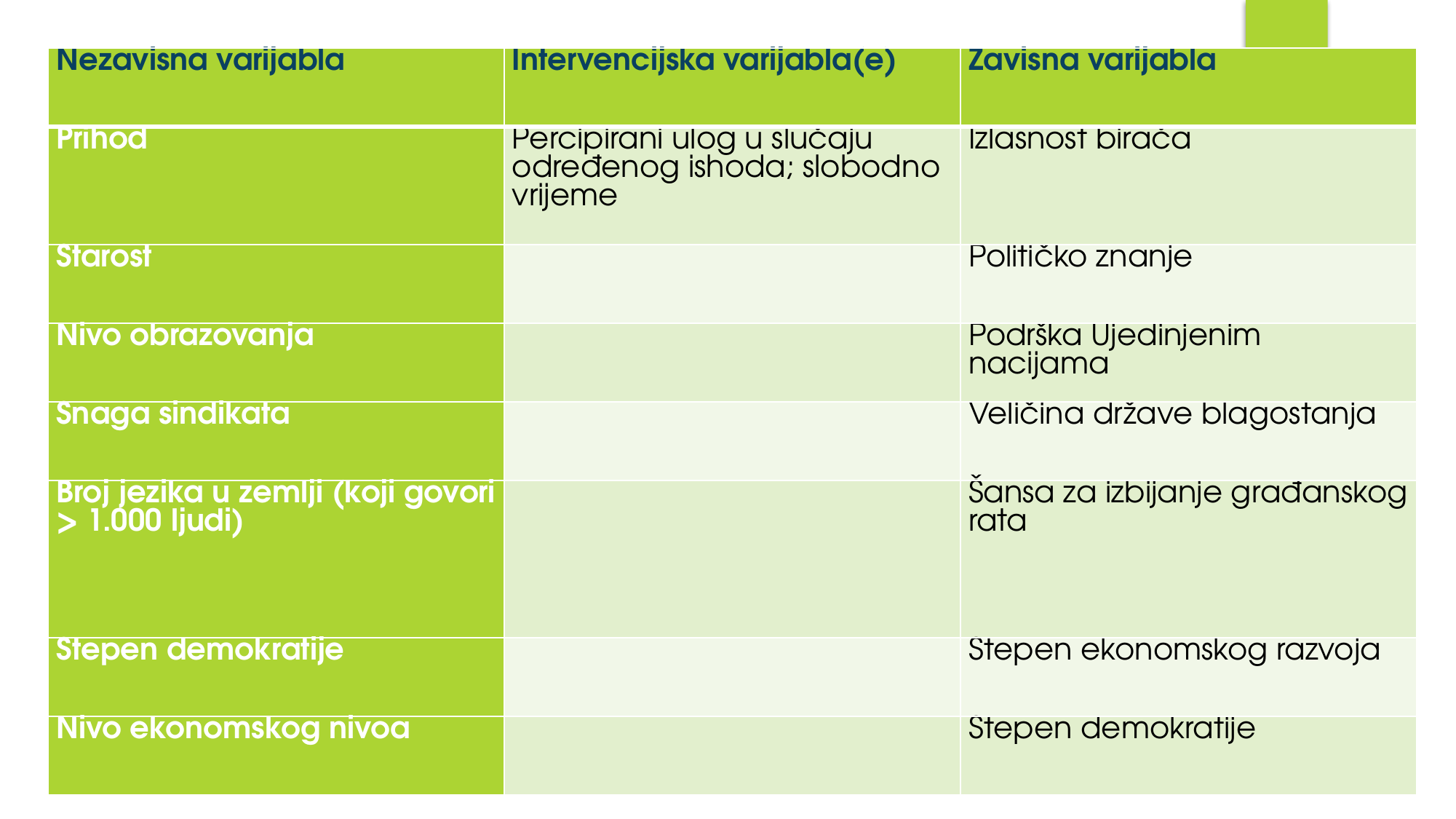

| Nezavisna varijabla | Intervencijska varijabla(e) | Zavisna varijabla |
| --- | --- | --- |
| Prihod | Percipirani ulog u slučaju određenog ishoda; slobodno vrijeme | Izlasnost birača |
| Starost |  | Političko znanje |
| Nivo obrazovanja |  | Podrška Ujedinjenim nacijama |
| Snaga sindikata |  | Veličina države blagostanja |
| Broj jezika u zemlji (koji govori > 1.000 ljudi) |  | Šansa za izbijanje građanskog rata |
| Stepen demokratije |  | Stepen ekonomskog razvoja |
| Nivo ekonomskog nivoa |  | Stepen demokratije |
#